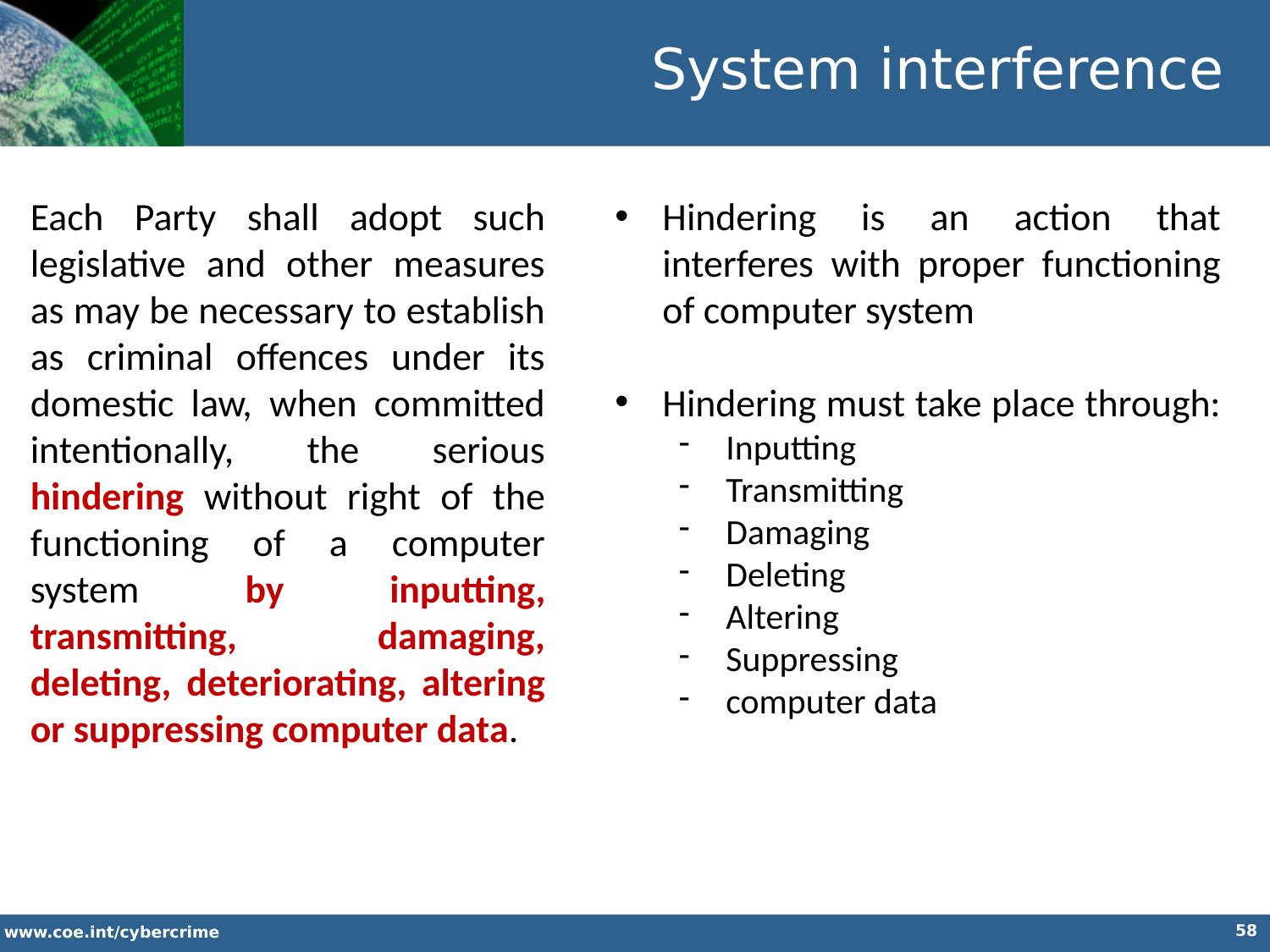

System interference
Each Party shall adopt such legislative and other measures as may be necessary to establish as criminal offences under its domestic law, when committed intentionally, the serious hindering without right of the functioning of a computer system by inputting, transmitting, damaging, deleting, deteriorating, altering or suppressing computer data.
Hindering is an action that interferes with proper functioning of computer system

Hindering must take place through:
Inputting
Transmitting
Damaging
Deleting
Altering
Suppressing
computer data